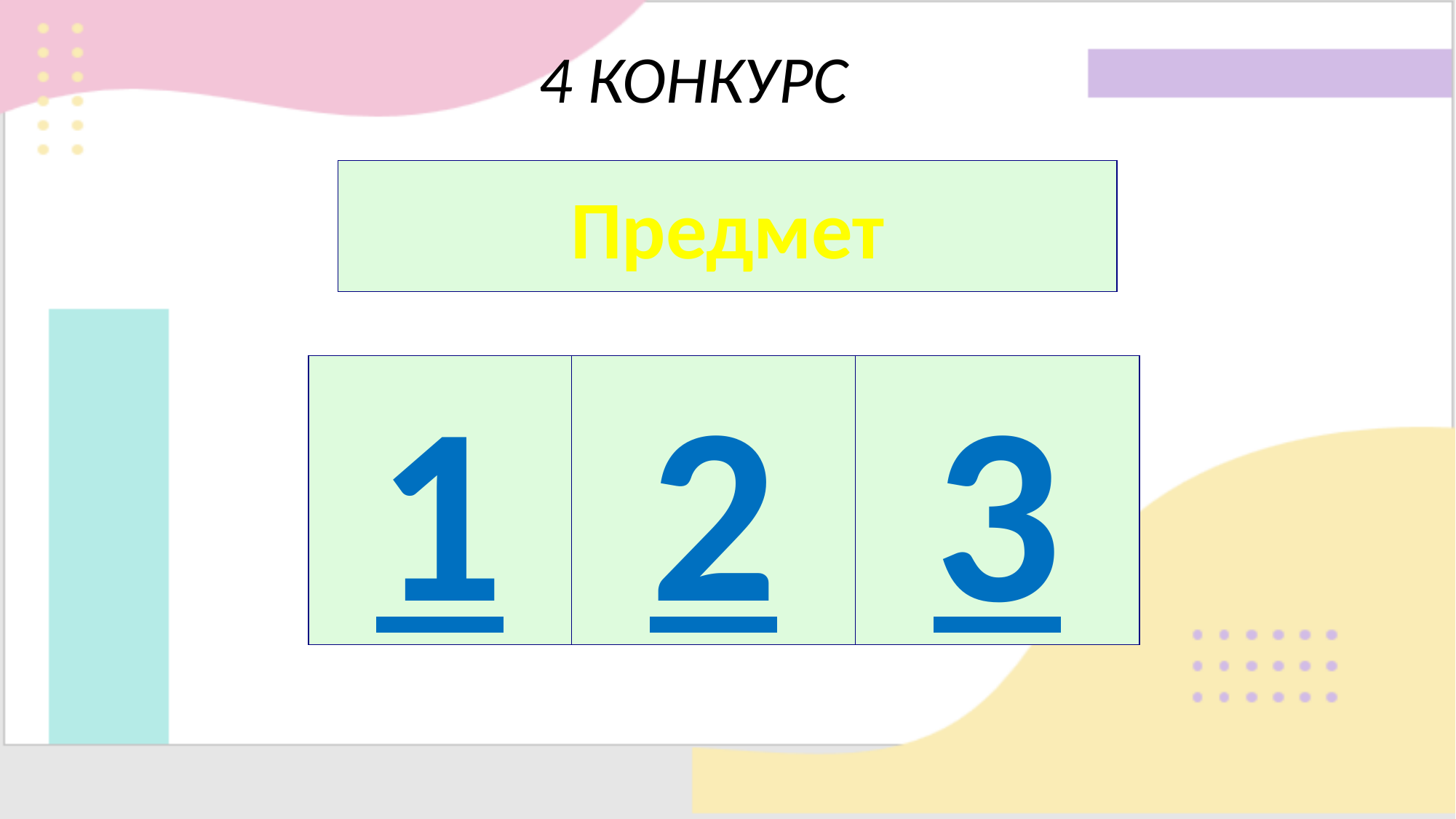

# 4 КОНКУРС
Предмет
1
2
3